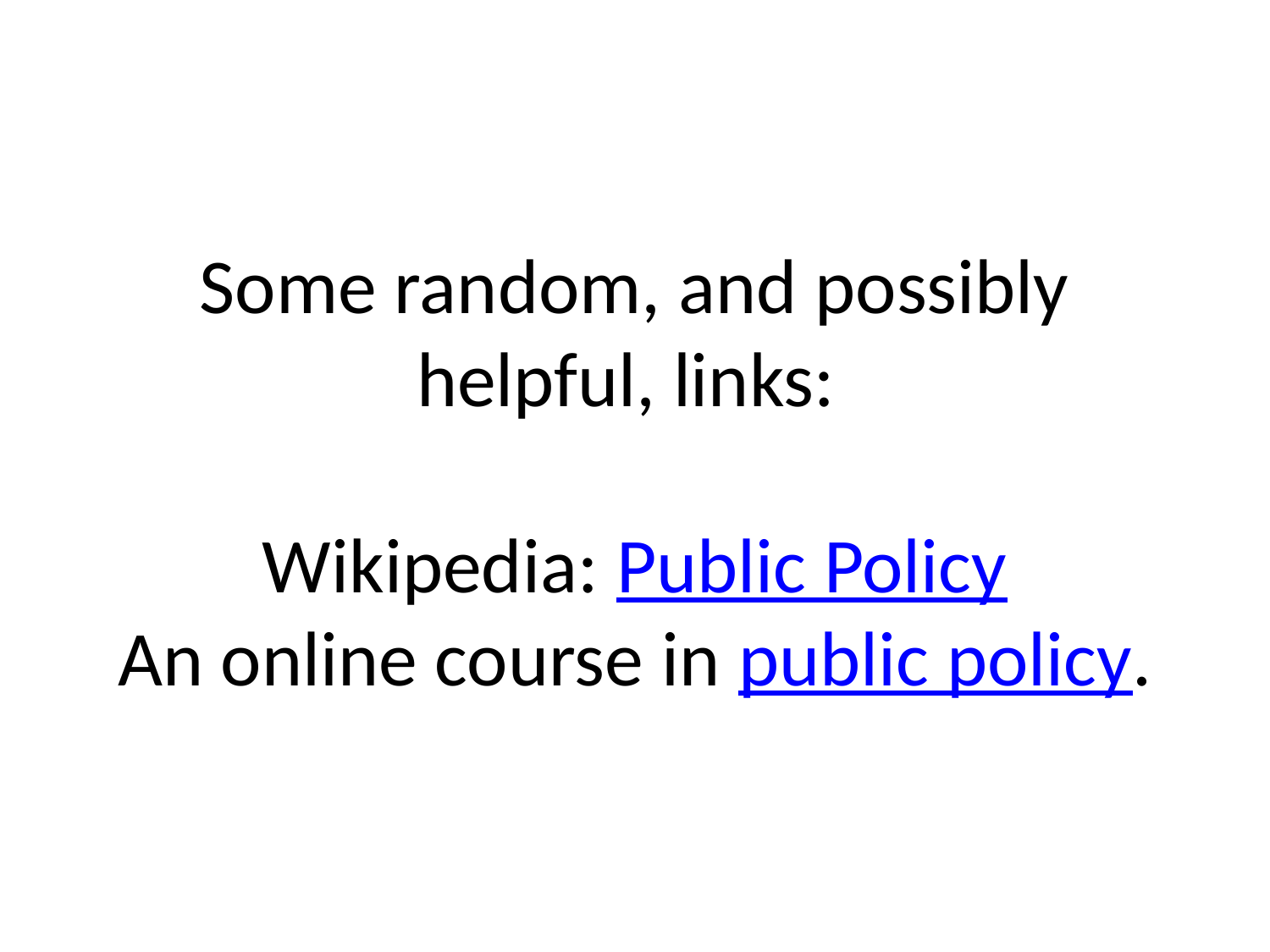

# Some random, and possibly helpful, links: Wikipedia: Public Policy An online course in public policy.